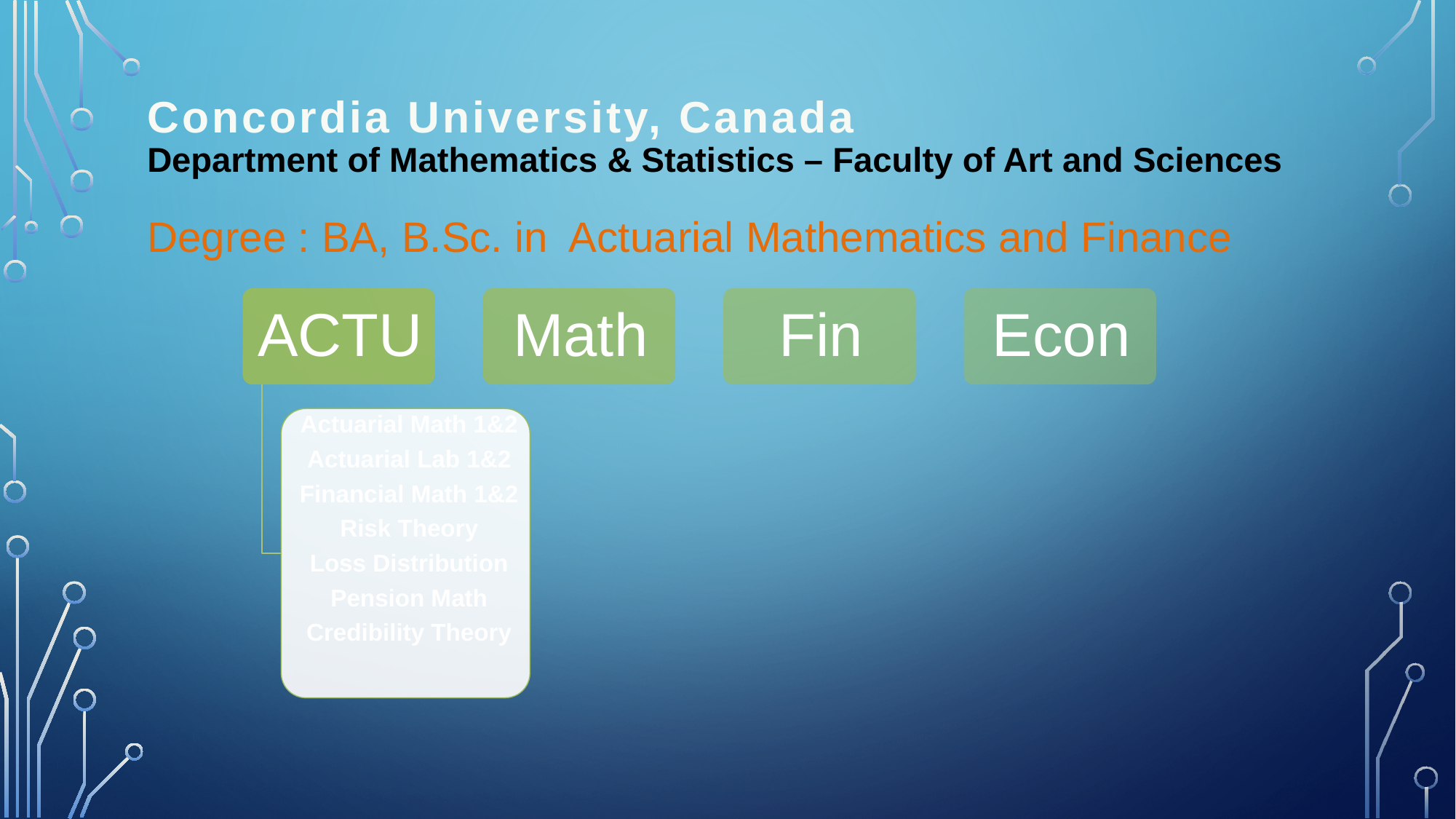

# Concordia University, Canada Department of Mathematics & Statistics – Faculty of Art and Sciences
Degree : BA, B.Sc. in  Actuarial Mathematics and Finance

ACTU
Actuarial Math 1&2
Actuarial Lab 1&2
Financial Math 1&2
Risk Theory
Loss Distribution
Pension Math
Credibility Theory

Math
Fin
Econ